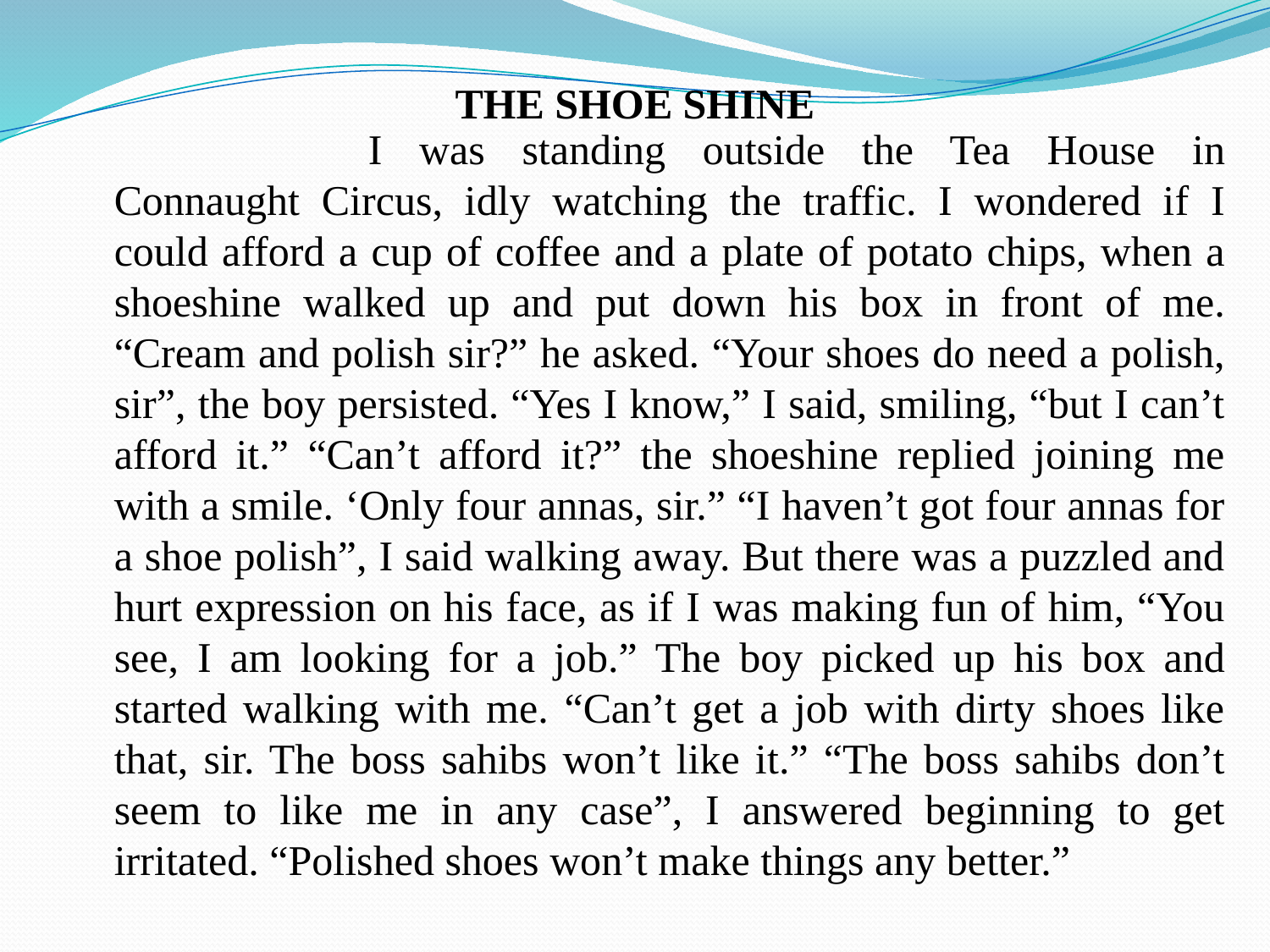

# THE SHOE SHINE
			I was standing outside the Tea House in Connaught Circus, idly watching the traffic. I wondered if I could afford a cup of coffee and a plate of potato chips, when a shoeshine walked up and put down his box in front of me. “Cream and polish sir?” he asked. “Your shoes do need a polish, sir”, the boy persisted. “Yes I know,” I said, smiling, “but I can’t afford it.” “Can’t afford it?” the shoeshine replied joining me with a smile. ‘Only four annas, sir.” “I haven’t got four annas for a shoe polish”, I said walking away. But there was a puzzled and hurt expression on his face, as if I was making fun of him, “You see, I am looking for a job.” The boy picked up his box and started walking with me. “Can’t get a job with dirty shoes like that, sir. The boss sahibs won’t like it.” “The boss sahibs don’t seem to like me in any case”, I answered beginning to get irritated. “Polished shoes won’t make things any better.”